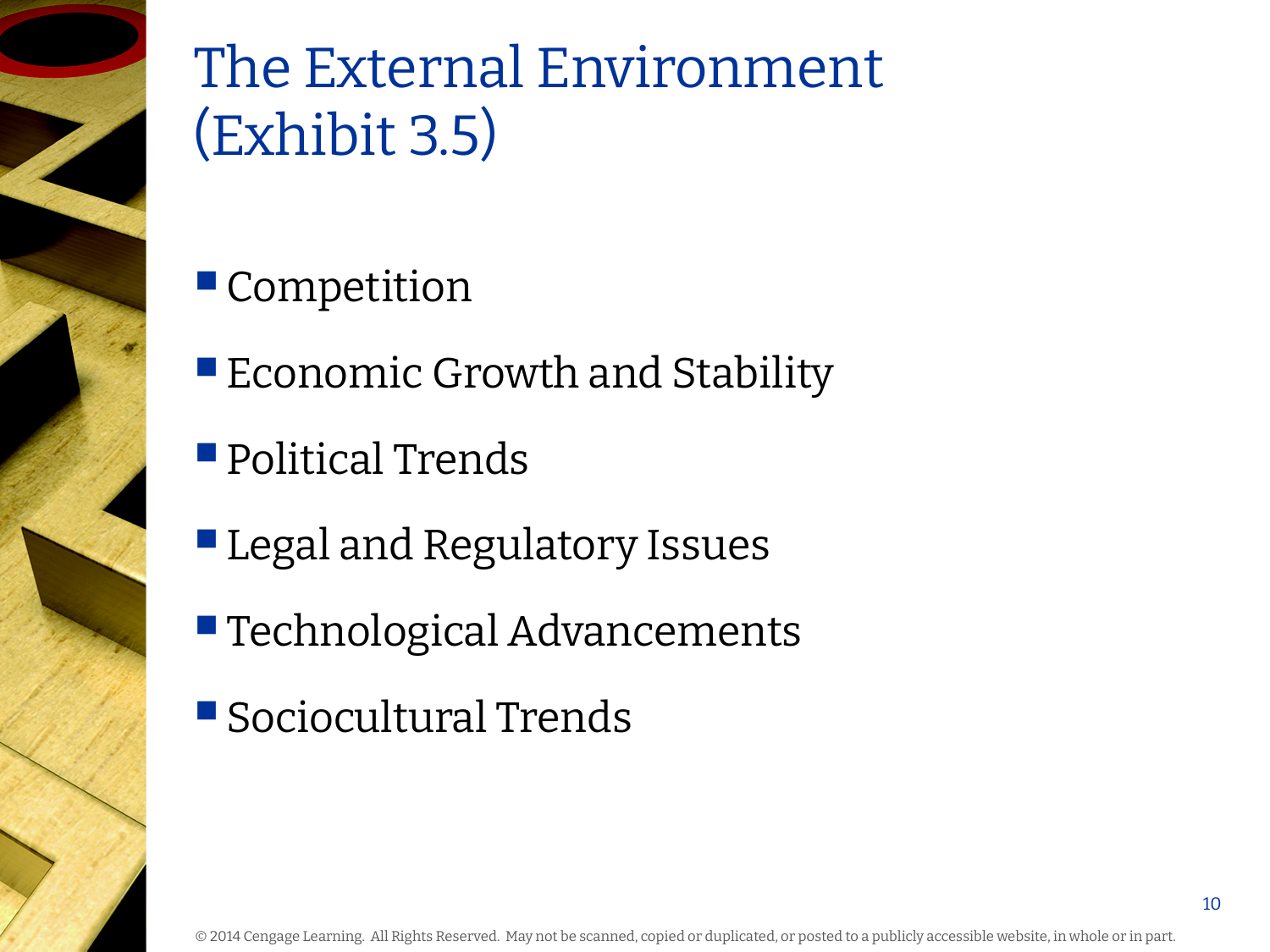

# The External Environment (Exhibit 3.5)

Competition
Economic Growth and Stability
Political Trends
Legal and Regulatory Issues
Technological Advancements
Sociocultural Trends
10